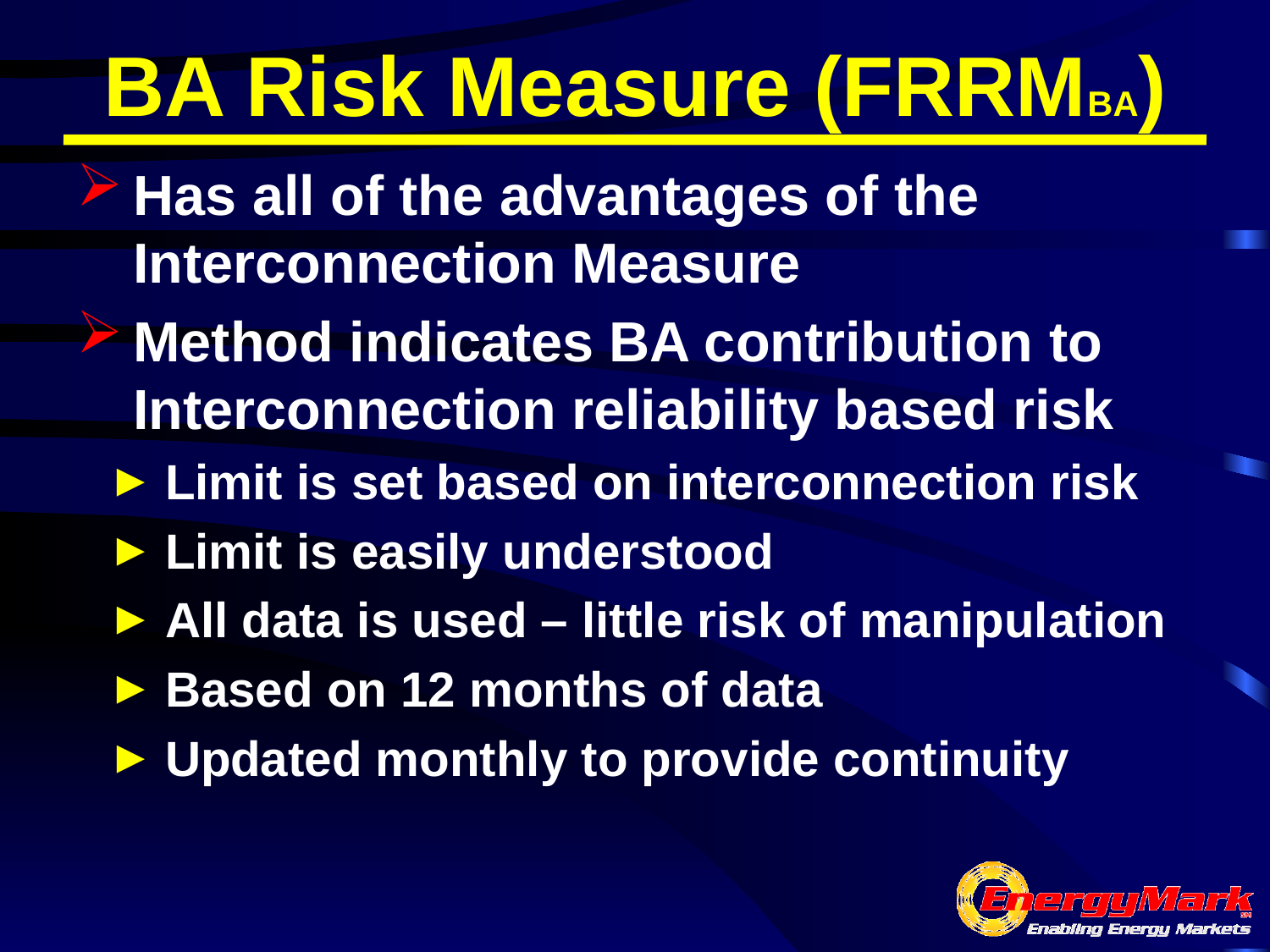

# BA Risk Measure (FRRMBA)
Has all of the advantages of the Interconnection Measure
Method indicates BA contribution to Interconnection reliability based risk
Limit is set based on interconnection risk
Limit is easily understood
All data is used – little risk of manipulation
Based on 12 months of data
Updated monthly to provide continuity